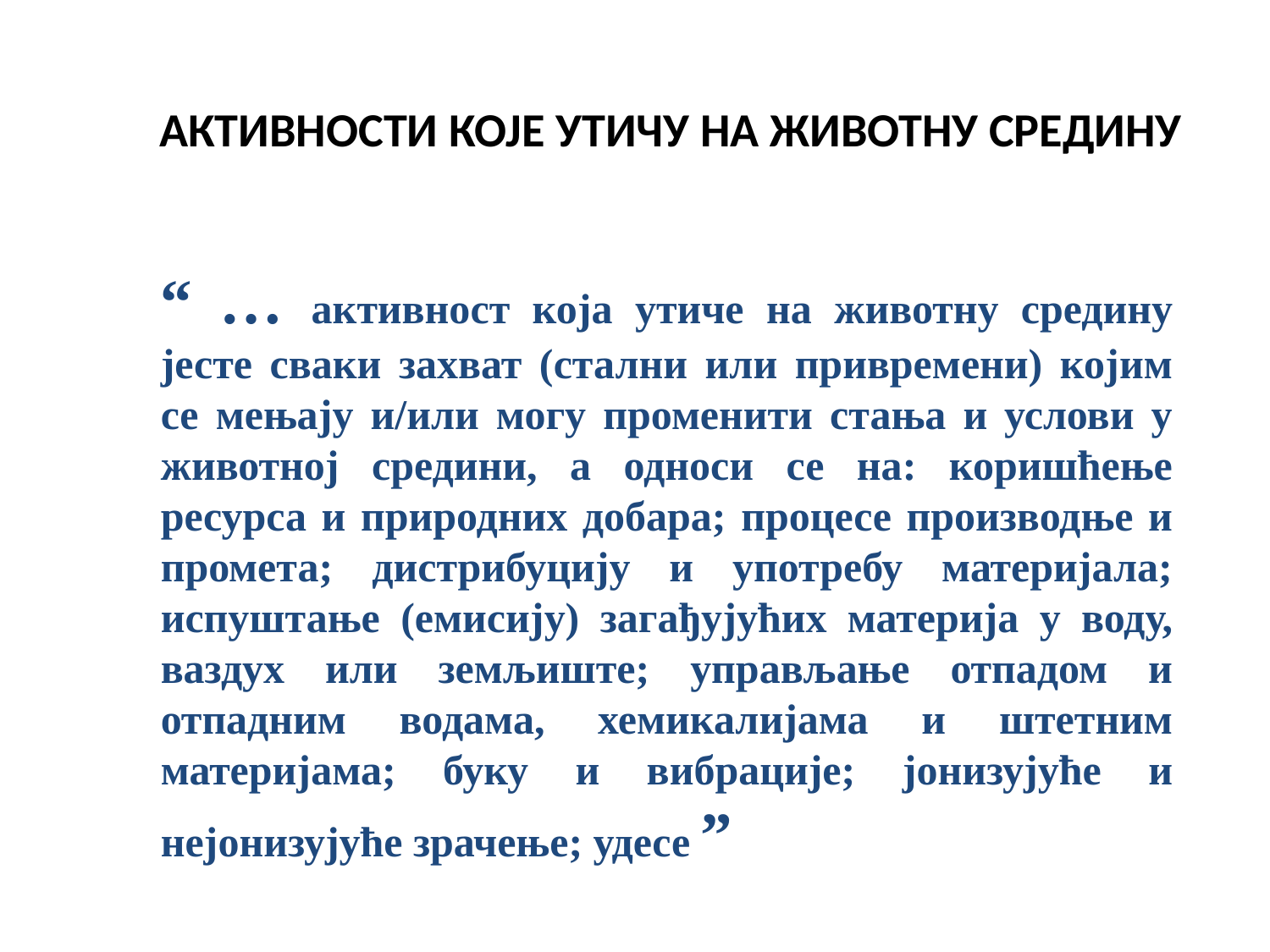

# АКТИВНОСТИ КОЈЕ УТИЧУ НА ЖИВОТНУ СРЕДИНУ
“ … активност која утиче на животну средину јесте сваки захват (стални или привремени) којим се мењају и/или могу променити стања и услови у животној средини, а односи се на: коришћење ресурса и природних добара; процесе производње и промета; дистрибуцију и употребу материјала; испуштање (емисију) загађујућих материја у воду, ваздух или земљиште; управљање отпадом и отпадним водама, хемикалијама и штетним материјама; буку и вибрације; јонизујуће и нејонизујуће зрачење; удесе ”